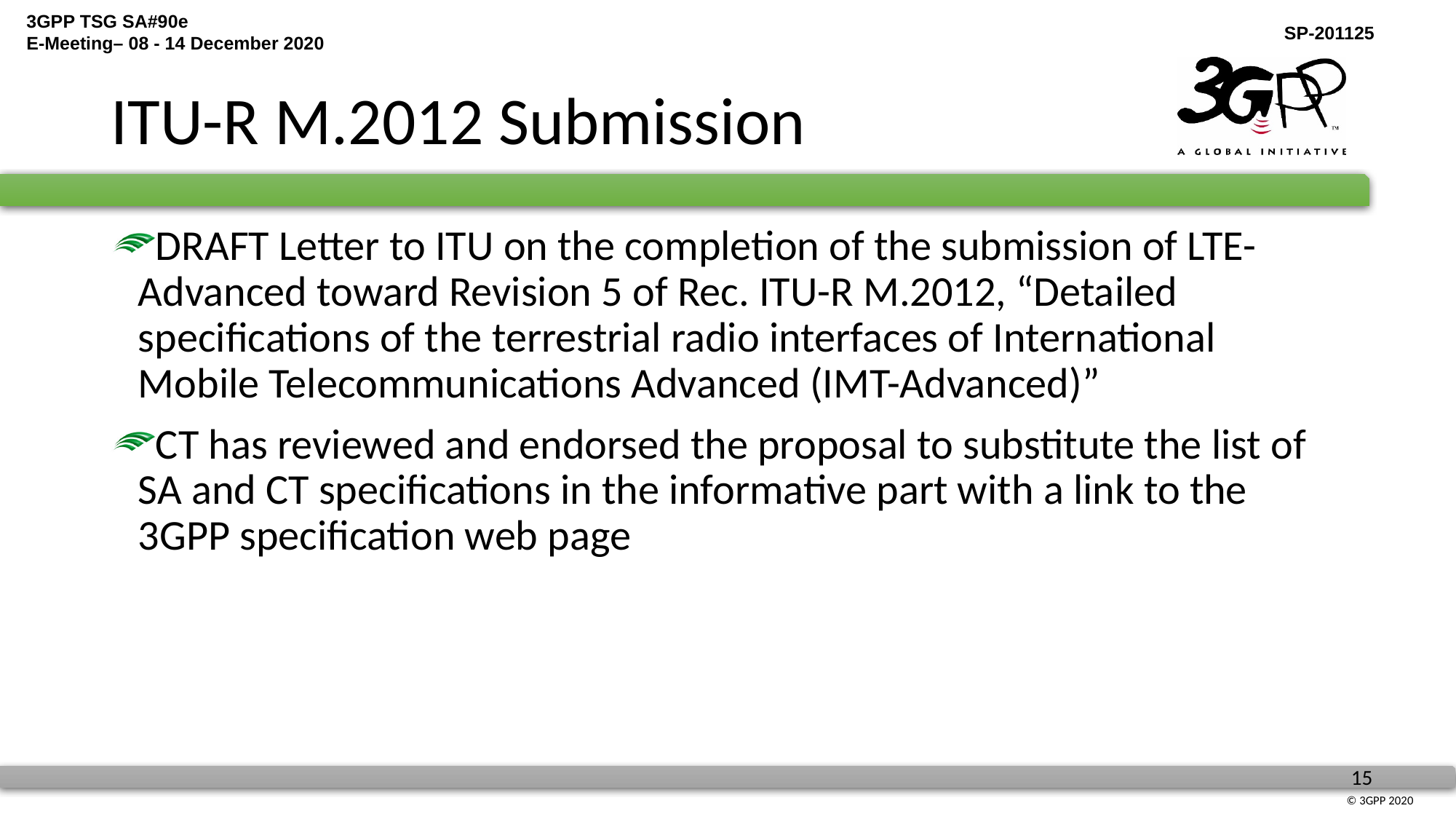

# ITU-R M.2012 Submission
DRAFT Letter to ITU on the completion of the submission of LTE-Advanced toward Revision 5 of Rec. ITU-R M.2012, “Detailed specifications of the terrestrial radio interfaces of International Mobile Telecommunications Advanced (IMT-Advanced)”
CT has reviewed and endorsed the proposal to substitute the list of SA and CT specifications in the informative part with a link to the 3GPP specification web page